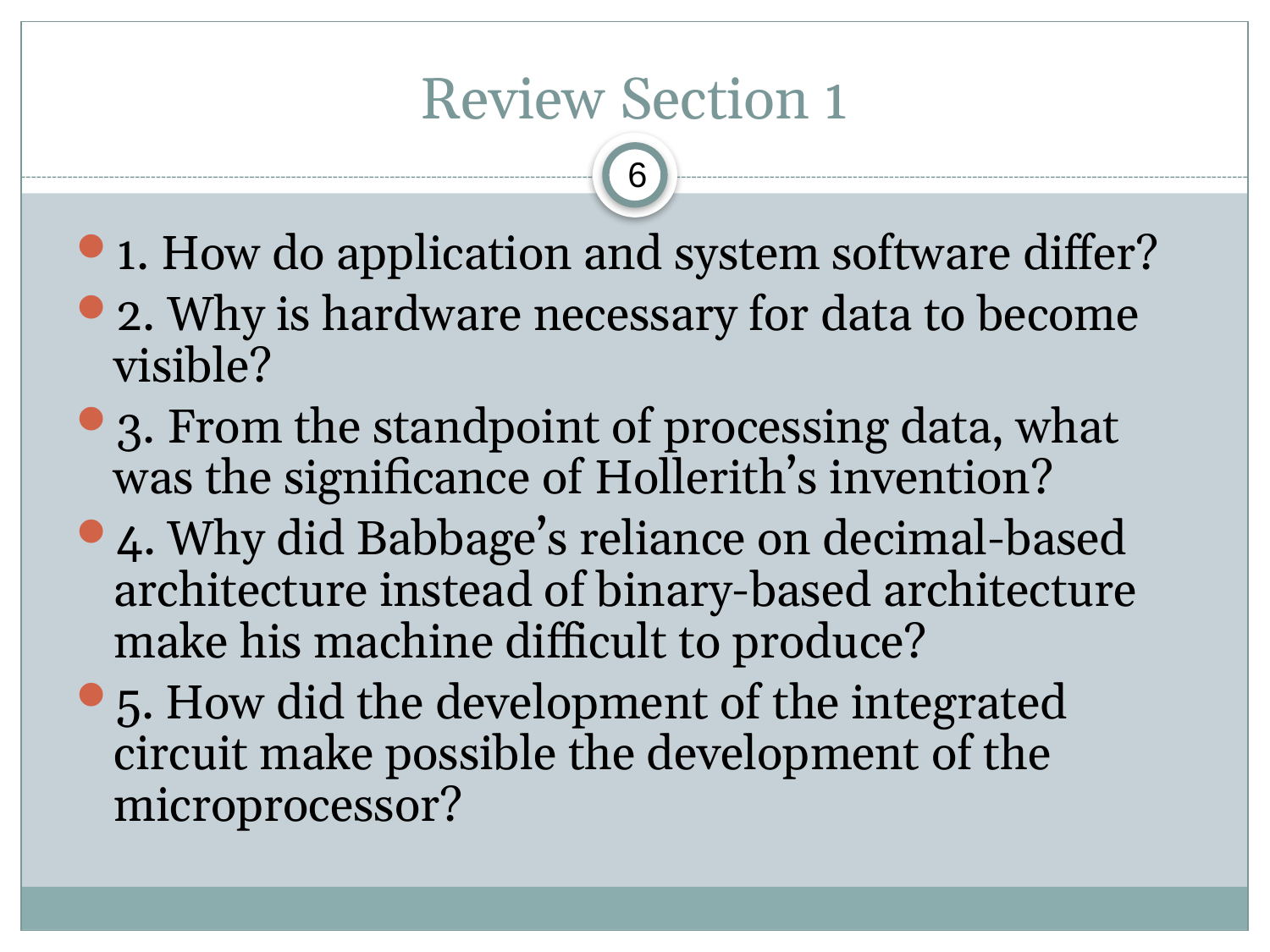

# Review Section 1
6
1. How do application and system software differ?
2. Why is hardware necessary for data to become visible?
3. From the standpoint of processing data, what was the significance of Hollerith’s invention?
4. Why did Babbage’s reliance on decimal-based architecture instead of binary-based architecture make his machine difficult to produce?
5. How did the development of the integrated circuit make possible the development of the microprocessor?